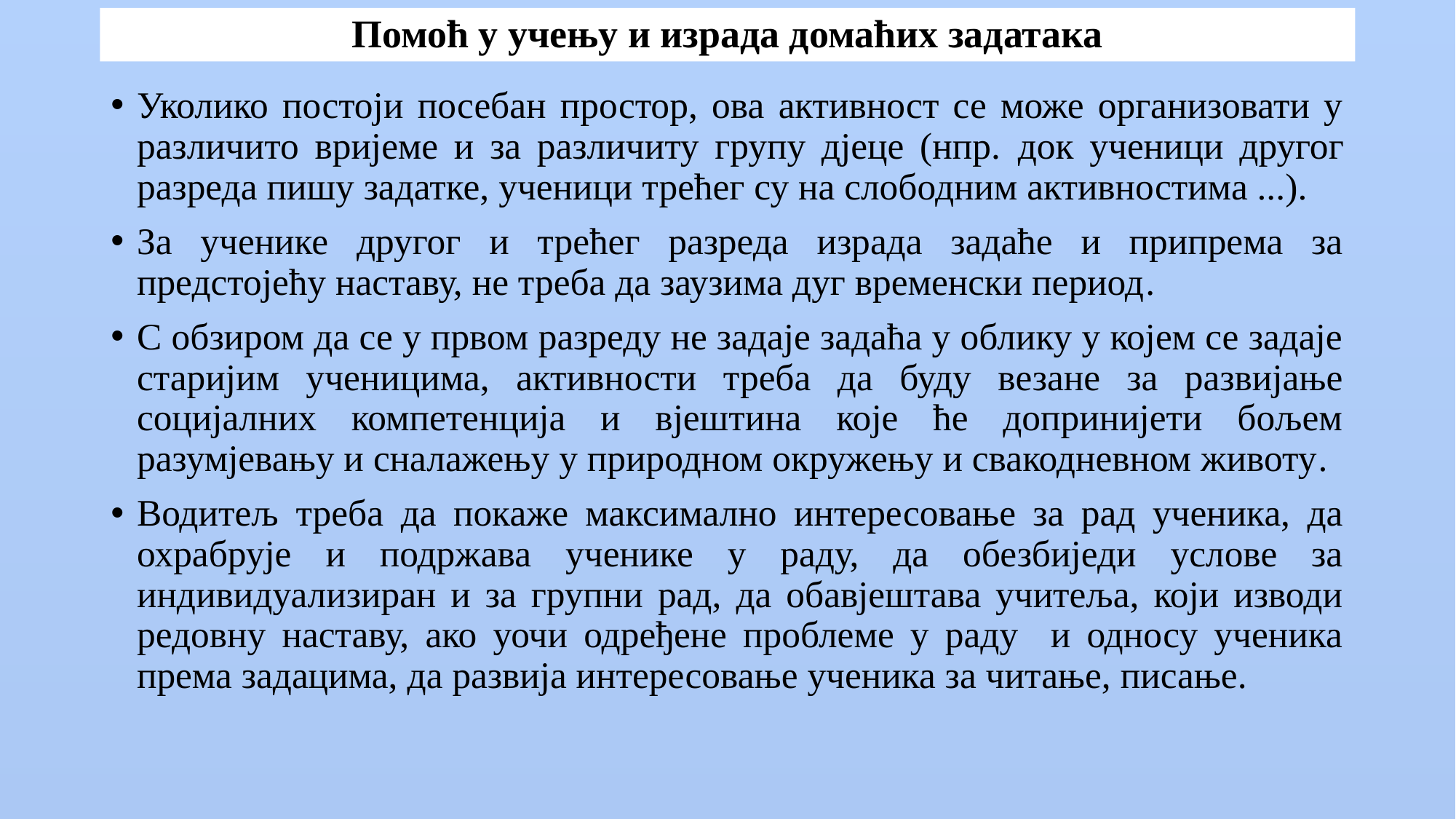

# Помоћ у учењу и израда домаћих задатака
Уколико постоји посебан простор, ова активност се може организовати у различито вријеме и за различиту групу дјеце (нпр. док ученици другог разреда пишу задатке, ученици трећег су на слободним активностима ...).
За ученике другог и трећег разреда израда задаће и припрема за предстојећу наставу, не треба да заузима дуг временски период.
С обзиром да се у првом разреду не задаје задаћа у облику у којем се задаје старијим ученицима, активности треба да буду везане за развијање социјалних компетенција и вјештина које ће допринијети бољем разумјевању и сналажењу у природном окружењу и свакодневном животу.
Водитељ треба да покаже максимално интересовање за рад ученика, да охрабрује и подржава ученике у раду, да обезбиједи услове за индивидуализиран и за групни рад, да обавјештава учитеља, који изводи редовну наставу, ако уочи одређене проблеме у раду  и односу ученика према задацима, да развија интересовање ученика за читање, писање.